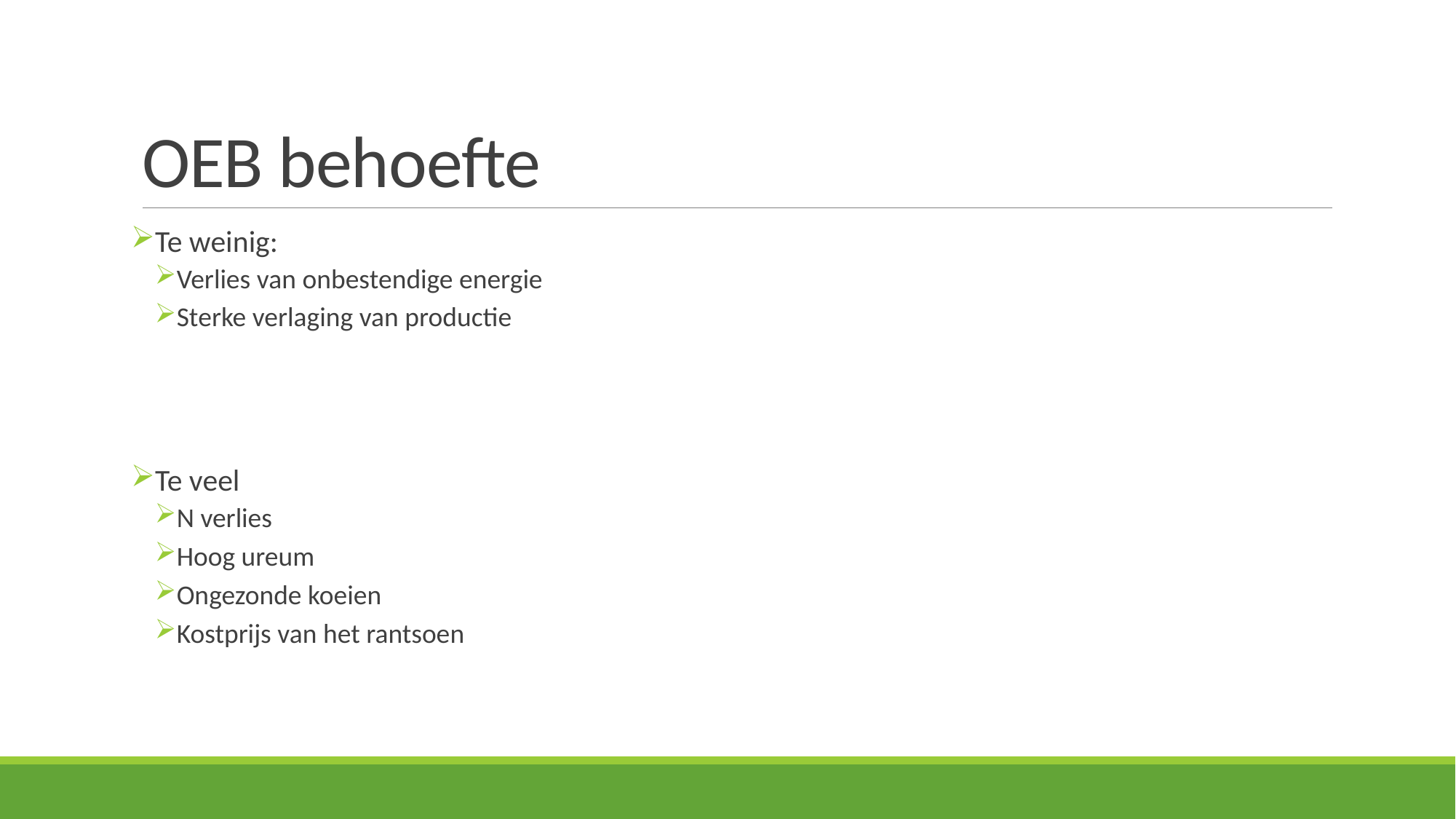

# OEB behoefte
Te weinig:
Verlies van onbestendige energie
Sterke verlaging van productie

Te veel
N verlies
Hoog ureum
Ongezonde koeien
Kostprijs van het rantsoen